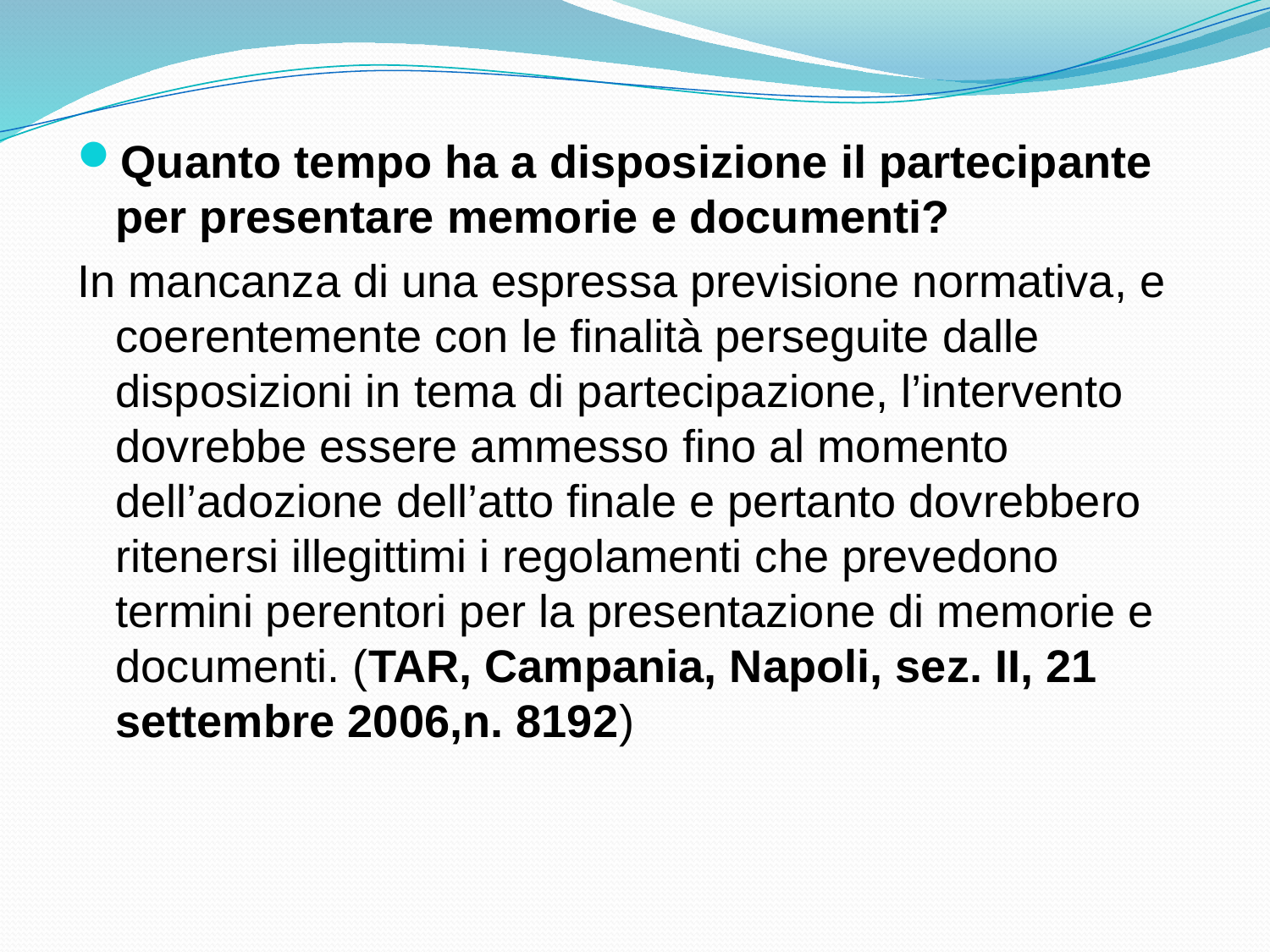

Quanto tempo ha a disposizione il partecipante per presentare memorie e documenti?
In mancanza di una espressa previsione normativa, e coerentemente con le finalità perseguite dalle disposizioni in tema di partecipazione, l’intervento dovrebbe essere ammesso fino al momento dell’adozione dell’atto finale e pertanto dovrebbero ritenersi illegittimi i regolamenti che prevedono termini perentori per la presentazione di memorie e documenti. (TAR, Campania, Napoli, sez. II, 21 settembre 2006,n. 8192)